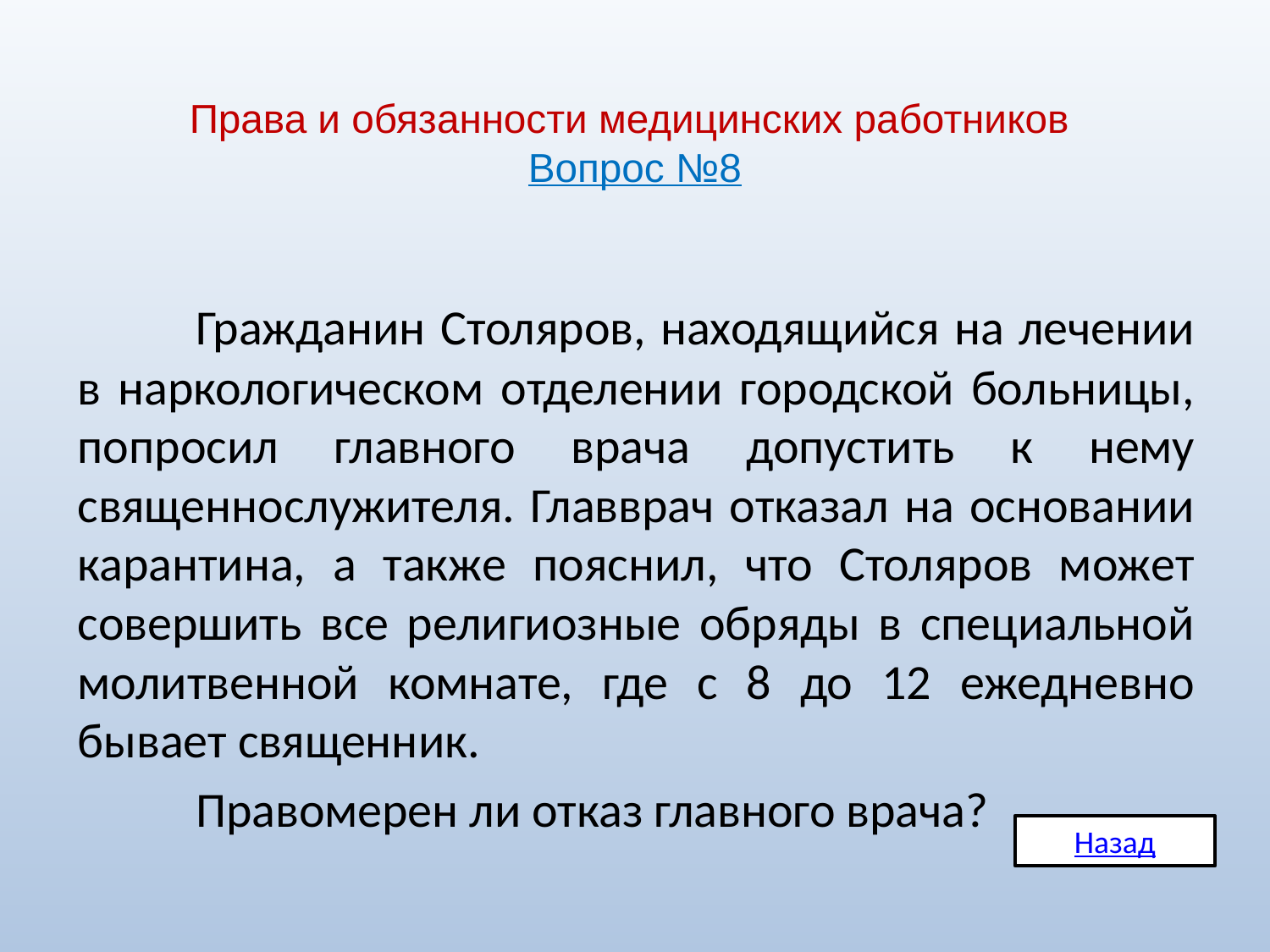

# Права и обязанности медицинских работников Вопрос №8
	Гражданин Столяров, находящийся на лечении в наркологическом отделении городской больницы, попросил главного врача допустить к нему священнослужителя. Главврач отказал на основании карантина, а также пояснил, что Столяров может совершить все религиозные обряды в специальной молитвенной комнате, где с 8 до 12 ежедневно бывает священник.
	Правомерен ли отказ главного врача?
Назад